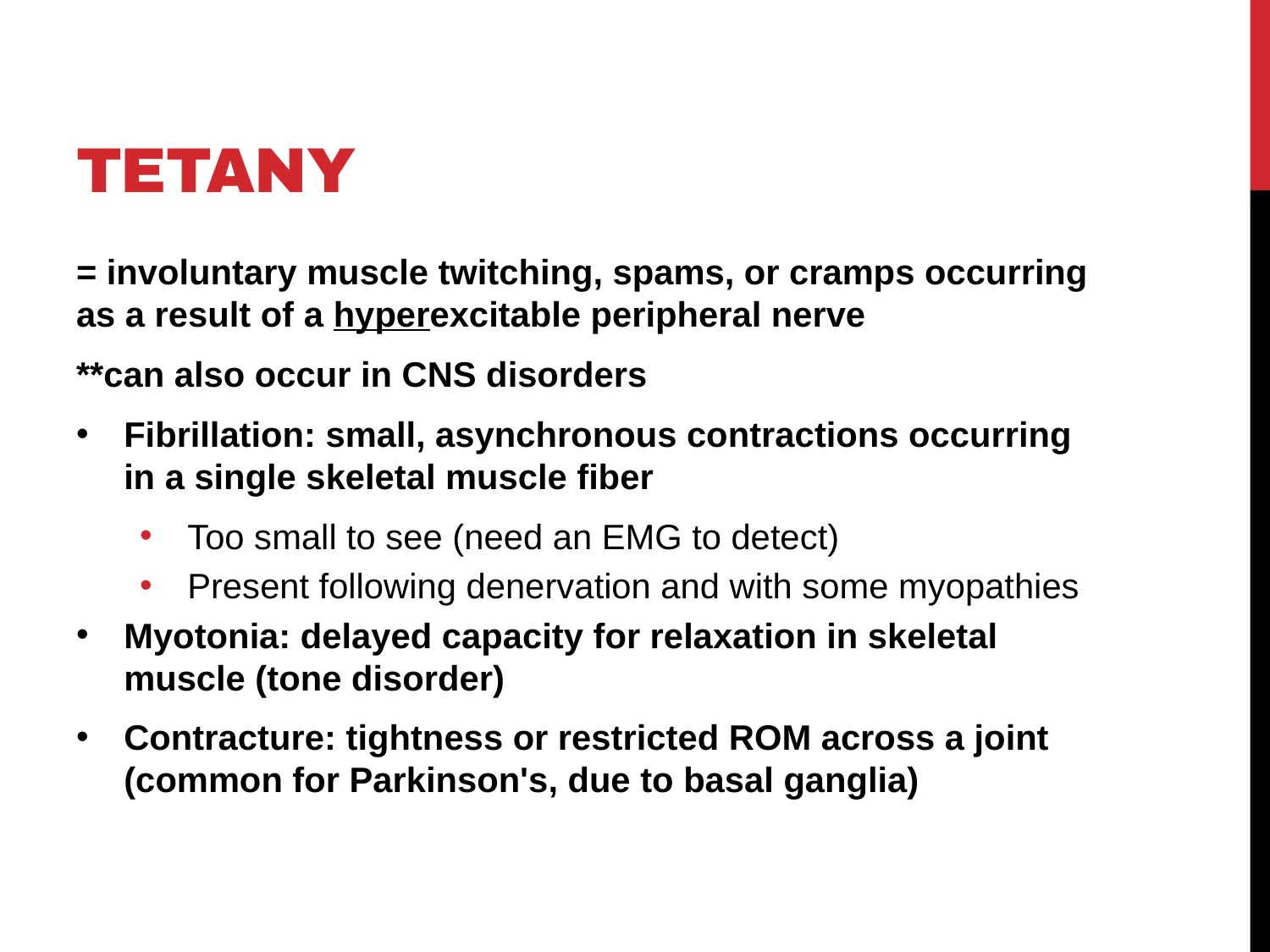

# Tetany
= involuntary muscle twitching, spams, or cramps occurring as a result of a hyperexcitable peripheral nerve
**can also occur in CNS disorders
Fibrillation: small, asynchronous contractions occurring in a single skeletal muscle fiber
Too small to see (need an EMG to detect)
Present following denervation and with some myopathies
Myotonia: delayed capacity for relaxation in skeletal muscle (tone disorder)
Contracture: tightness or restricted ROM across a joint (common for Parkinson's, due to basal ganglia)